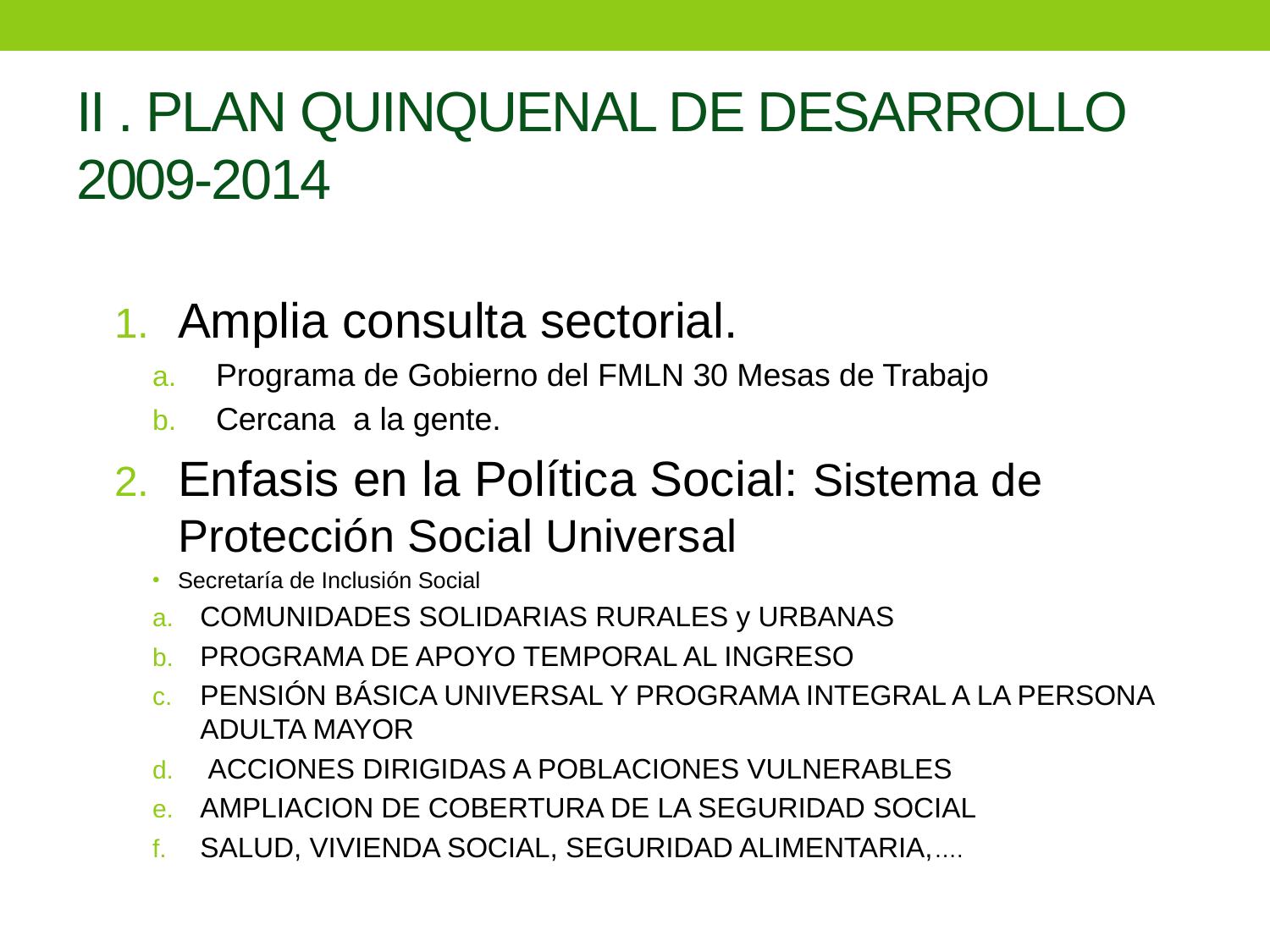

# II . PLAN QUINQUENAL DE DESARROLLO 2009-2014

Amplia consulta sectorial.
Programa de Gobierno del FMLN 30 Mesas de Trabajo
Cercana  a la gente.
Enfasis en la Política Social: Sistema de Protección Social Universal
Secretaría de Inclusión Social
COMUNIDADES SOLIDARIAS RURALES y URBANAS
PROGRAMA DE APOYO TEMPORAL AL INGRESO
PENSIÓN BÁSICA UNIVERSAL Y PROGRAMA INTEGRAL A LA PERSONA ADULTA MAYOR
 ACCIONES DIRIGIDAS A POBLACIONES VULNERABLES
AMPLIACION DE COBERTURA DE LA SEGURIDAD SOCIAL
SALUD, VIVIENDA SOCIAL, SEGURIDAD ALIMENTARIA,….